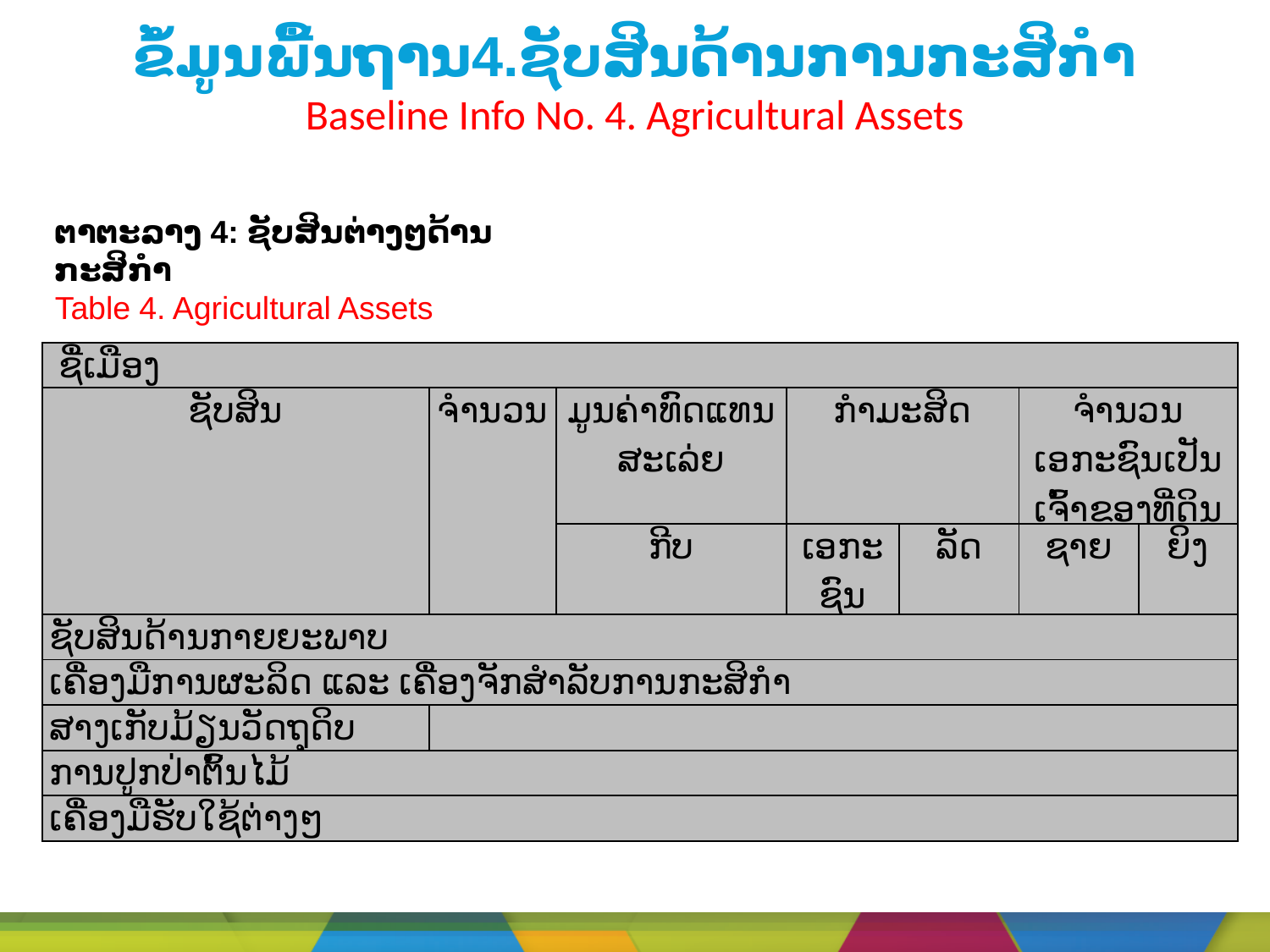

# ຂໍ້ມູນພື້ນຖານ4.ຊັບສິນດ້ານການກະສິກຳ Baseline Info No. 4. Agricultural Assets
ຕາຕະລາງ 4: ຊັບສິນຕ່າງໆດ້ານກະສິກຳ
Table 4. Agricultural Assets
| ຊື່ເມືອງ |  |  |  |  |  |  |
| --- | --- | --- | --- | --- | --- | --- |
| ຊັບສິນ | ຈຳນວນ | ມູນຄ່າທົດແທນສະເລ່ຍ | ກຳມະສິດ |  | ຈຳນວນເອກະຊົນເປັນ ເຈົ້າຂອງທີ່ດິນ |  |
|  |  | ກີບ | ເອກະຊົນ | ລັດ | ຊາຍ | ຍິງ |
| ຊັບສິນດ້ານກາຍຍະພາບ |  |  |  |  |  |  |
| ເຄື່ອງມືການຜະລິດ ແລະ ເຄື່ອງຈັກສຳລັບການກະສິກຳ |  |  |  |  |  |  |
| ສາງເກັບມ້ຽນວັດຖຸດິບ |  |  |  |  |  |  |
| ການປູກປ່າຕົ້ນໄມ້ |  |  |  |  |  |  |
| ເຄື່ອງມືຮັບໃຊ້ຕ່າງໆ |  |  |  |  |  |  |